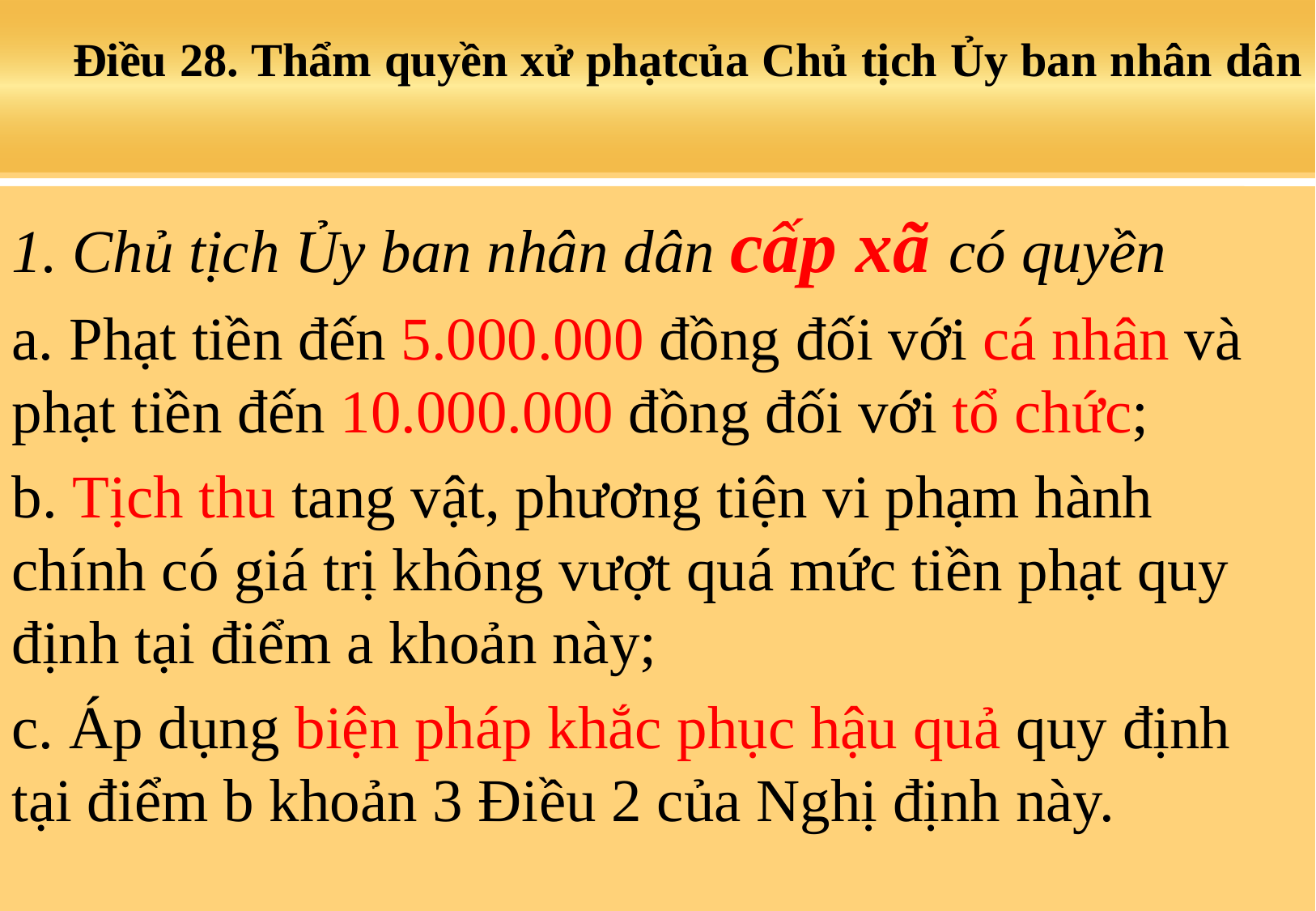

# Điều 28. Thẩm quyền xử phạtcủa Chủ tịch Ủy ban nhân dân
1. Chủ tịch Ủy ban nhân dân cấp xã có quyền
a. Phạt tiền đến 5.000.000 đồng đối với cá nhân và phạt tiền đến 10.000.000 đồng đối với tổ chức;
b. Tịch thu tang vật, phương tiện vi phạm hành chính có giá trị không vượt quá mức tiền phạt quy định tại điểm a khoản này;
c. Áp dụng biện pháp khắc phục hậu quả quy định tại điểm b khoản 3 Điều 2 của Nghị định này.